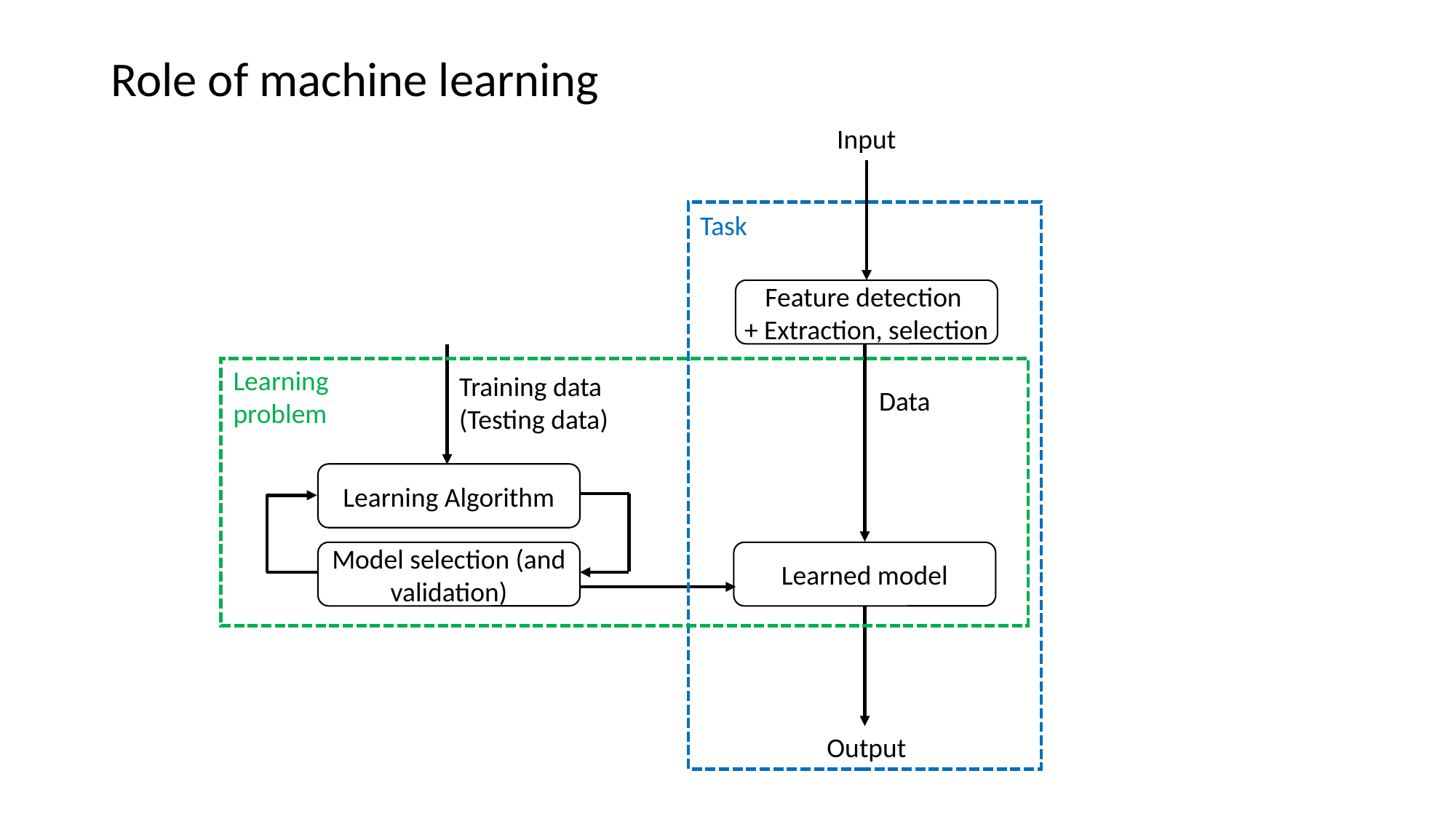

# Role of machine learning
Input

Task
Feature detection
+ Extraction, selection
Learning problem

Training data (Testing data)
Data
Learning Algorithm
Model selection (and validation)
Learned model
Output